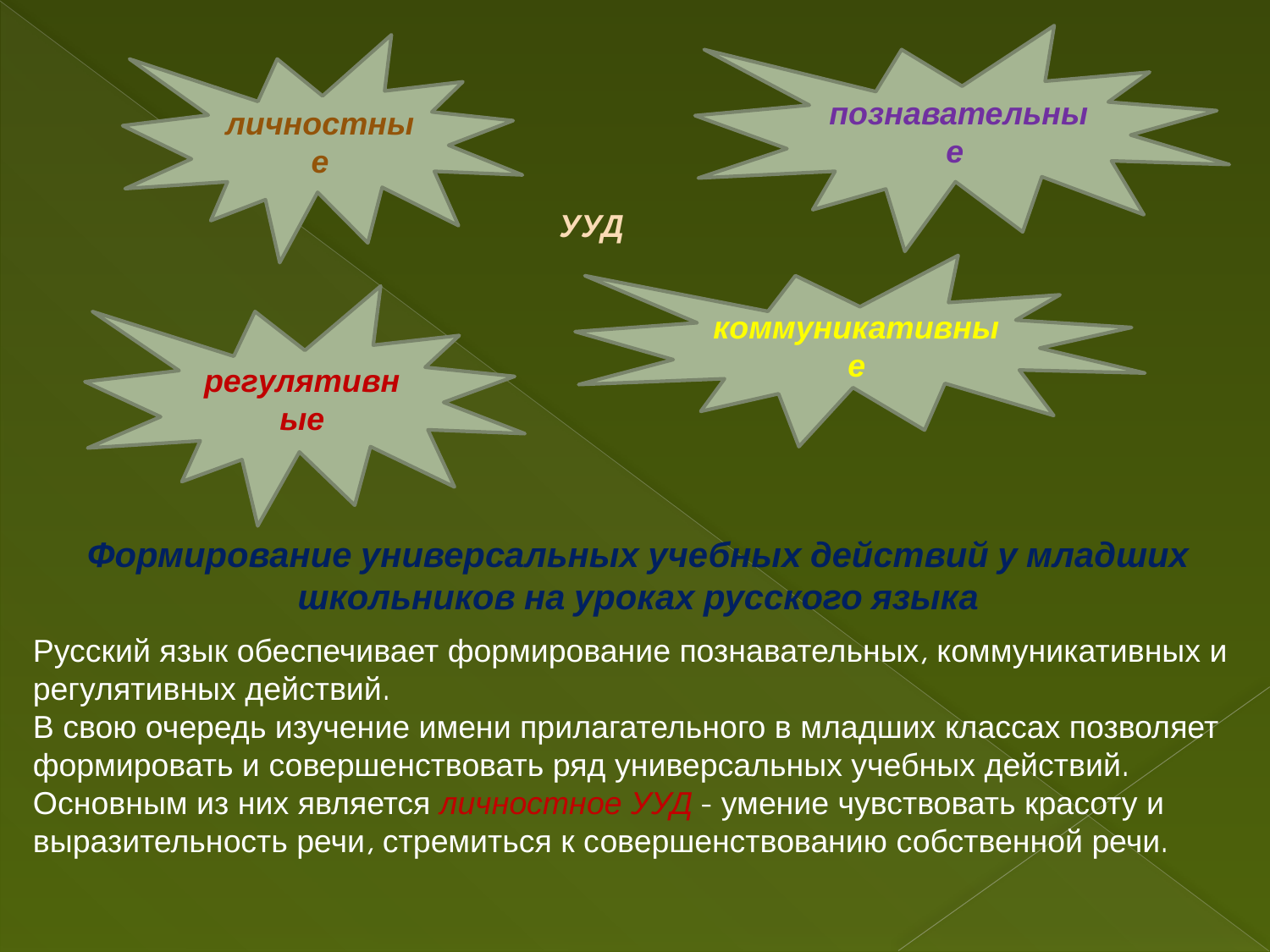

познавательные
личностные
УУД
коммуникативные
регулятивные
Формирование универсальных учебных действий у младших школьников на уроках русского языка
Русский язык обеспечивает формирование познавательных, коммуникативных и регулятивных действий.
В свою очередь изучение имени прилагательного в младших классах позволяет формировать и совершенствовать ряд универсальных учебных действий.
Основным из них является личностное УУД - умение чувствовать красоту и выразительность речи, стремиться к совершенствованию собственной речи.